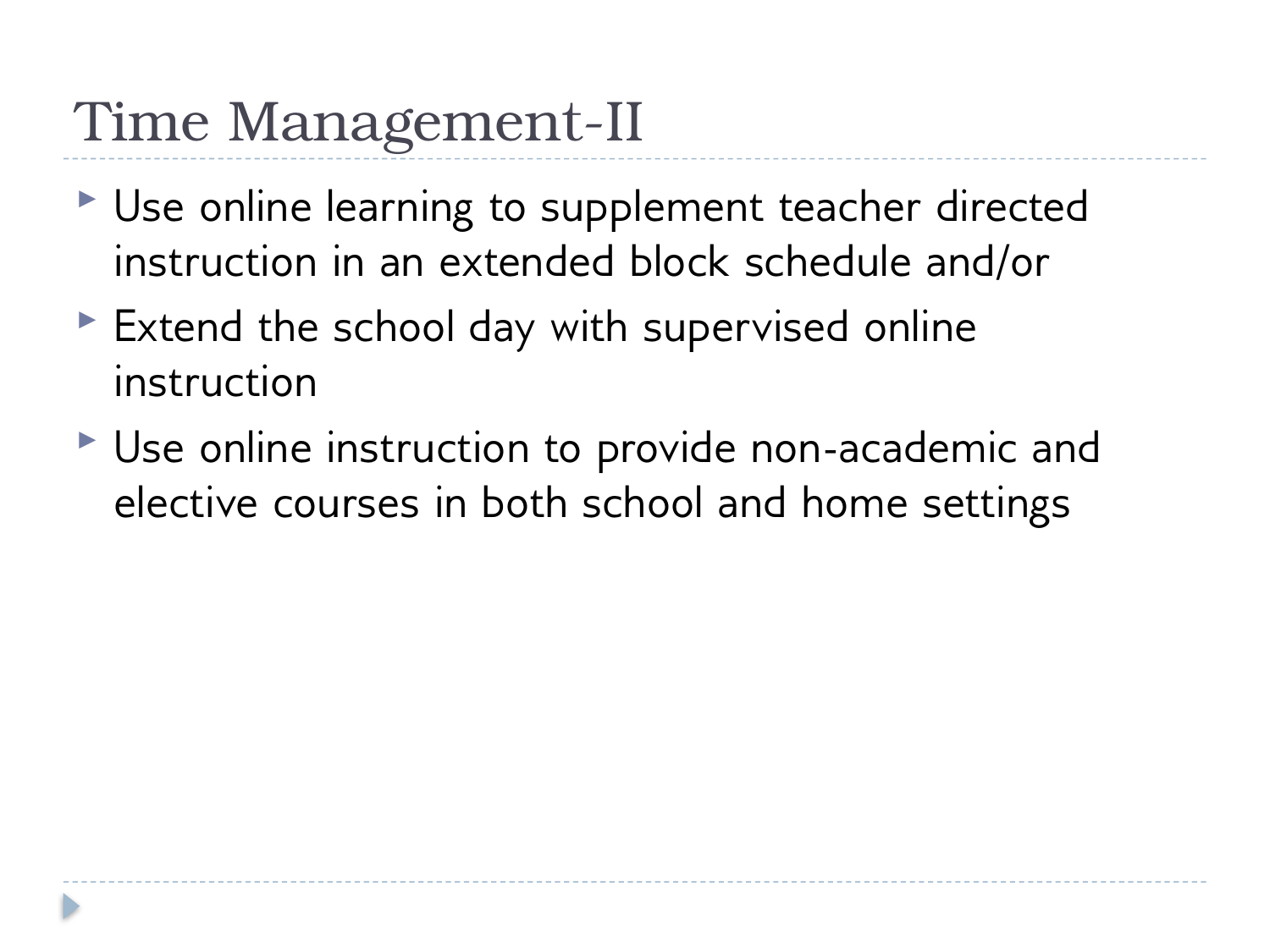

# Time Management-II
Use online learning to supplement teacher directed instruction in an extended block schedule and/or
Extend the school day with supervised online instruction
Use online instruction to provide non-academic and elective courses in both school and home settings